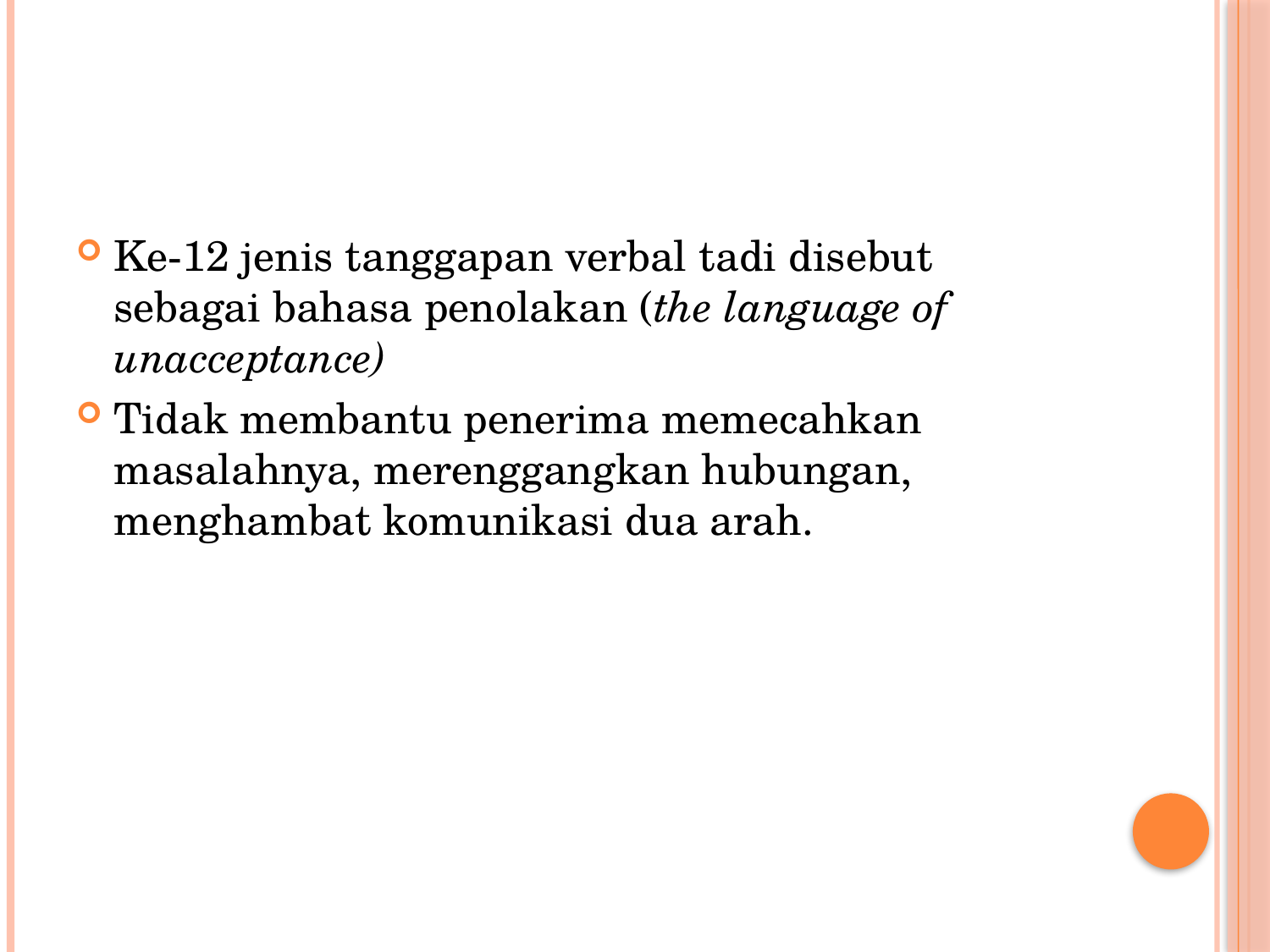

#
Ke-12 jenis tanggapan verbal tadi disebut sebagai bahasa penolakan (the language of unacceptance)
Tidak membantu penerima memecahkan masalahnya, merenggangkan hubungan, menghambat komunikasi dua arah.